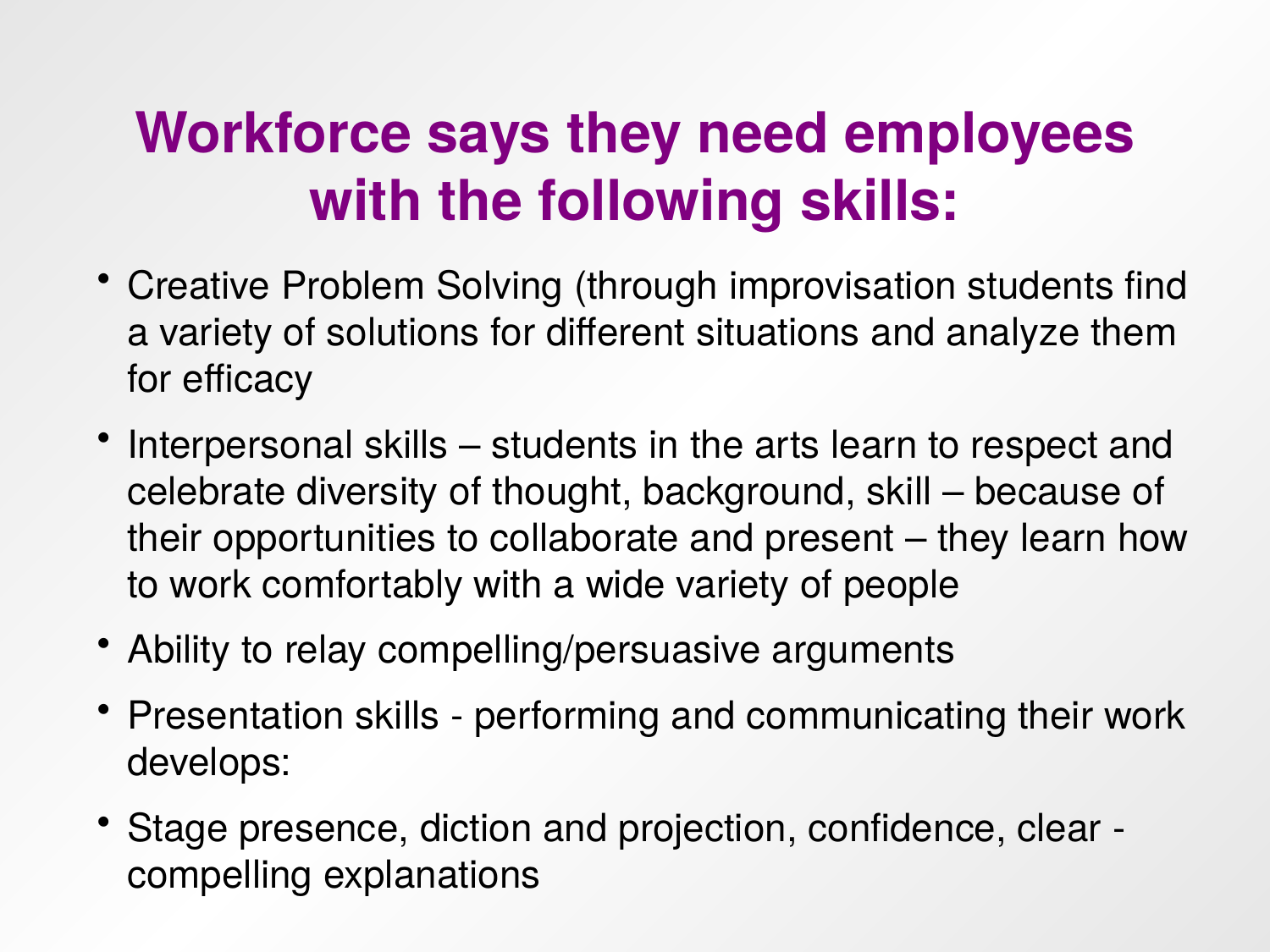

# Workforce says they need employees with the following skills:
Creative Problem Solving (through improvisation students find a variety of solutions for different situations and analyze them for efficacy
Interpersonal skills – students in the arts learn to respect and celebrate diversity of thought, background, skill – because of their opportunities to collaborate and present – they learn how to work comfortably with a wide variety of people
Ability to relay compelling/persuasive arguments
Presentation skills - performing and communicating their work develops:
Stage presence, diction and projection, confidence, clear - compelling explanations